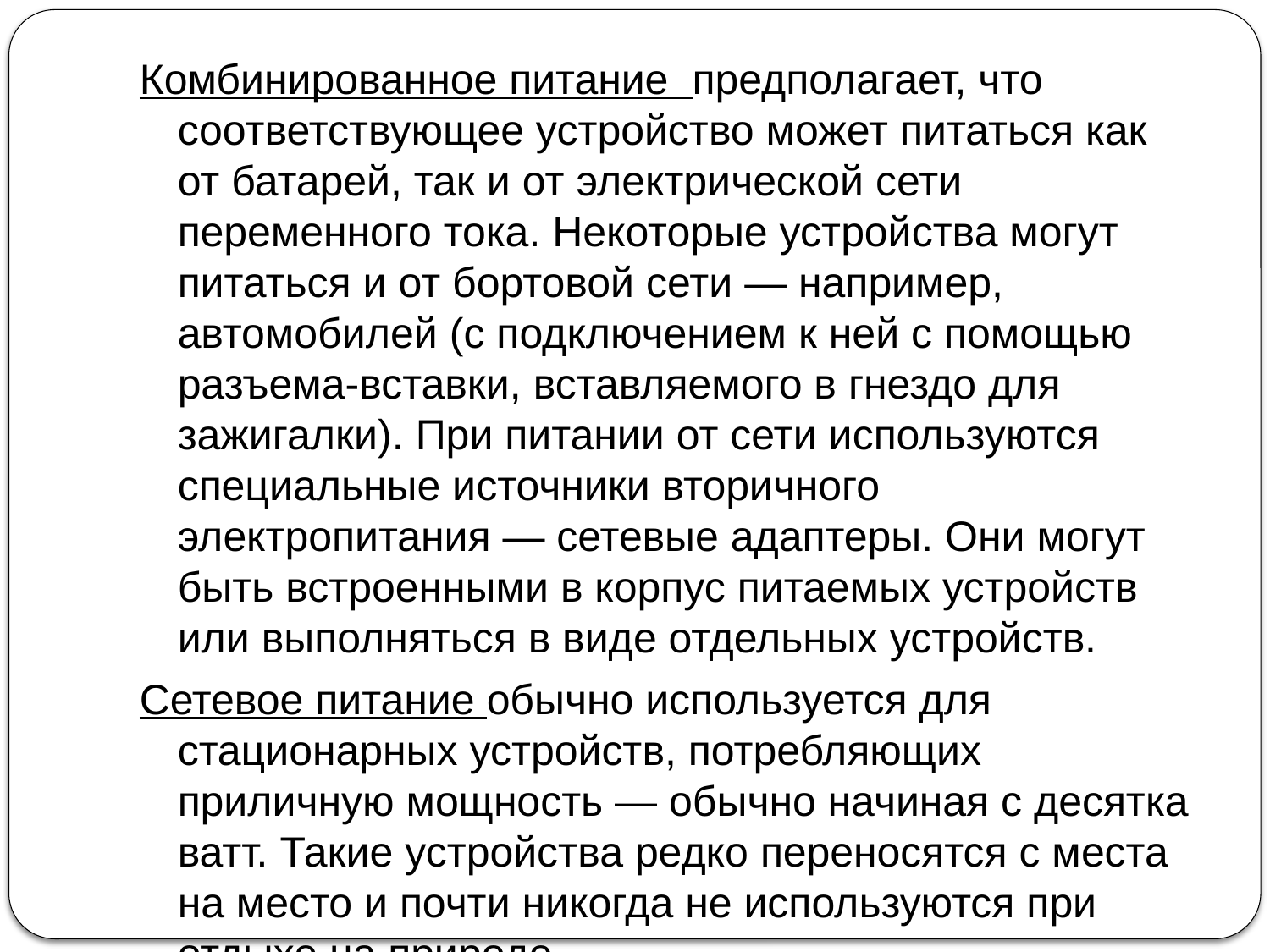

Комбинированное питание  предполагает, что соответствующее устройство может питаться как от батарей, так и от электрической сети переменного тока. Некоторые устройства могут питаться и от бортовой сети — например, автомобилей (с подключением к ней с помощью разъема-вставки, вставляемого в гнездо для зажигалки). При питании от сети используются специальные источники вторичного электропитания — сетевые адаптеры. Они могут быть встроенными в корпус питаемых устройств или выпол­няться в виде отдельных устройств.
Сетевое питание обычно используется для стационарных устройств, потребляющих приличную мощность — обычно начиная с десятка ватт. Такие устройства редко переносятся с места на место и почти никогда не используются при отдыхе на природе.